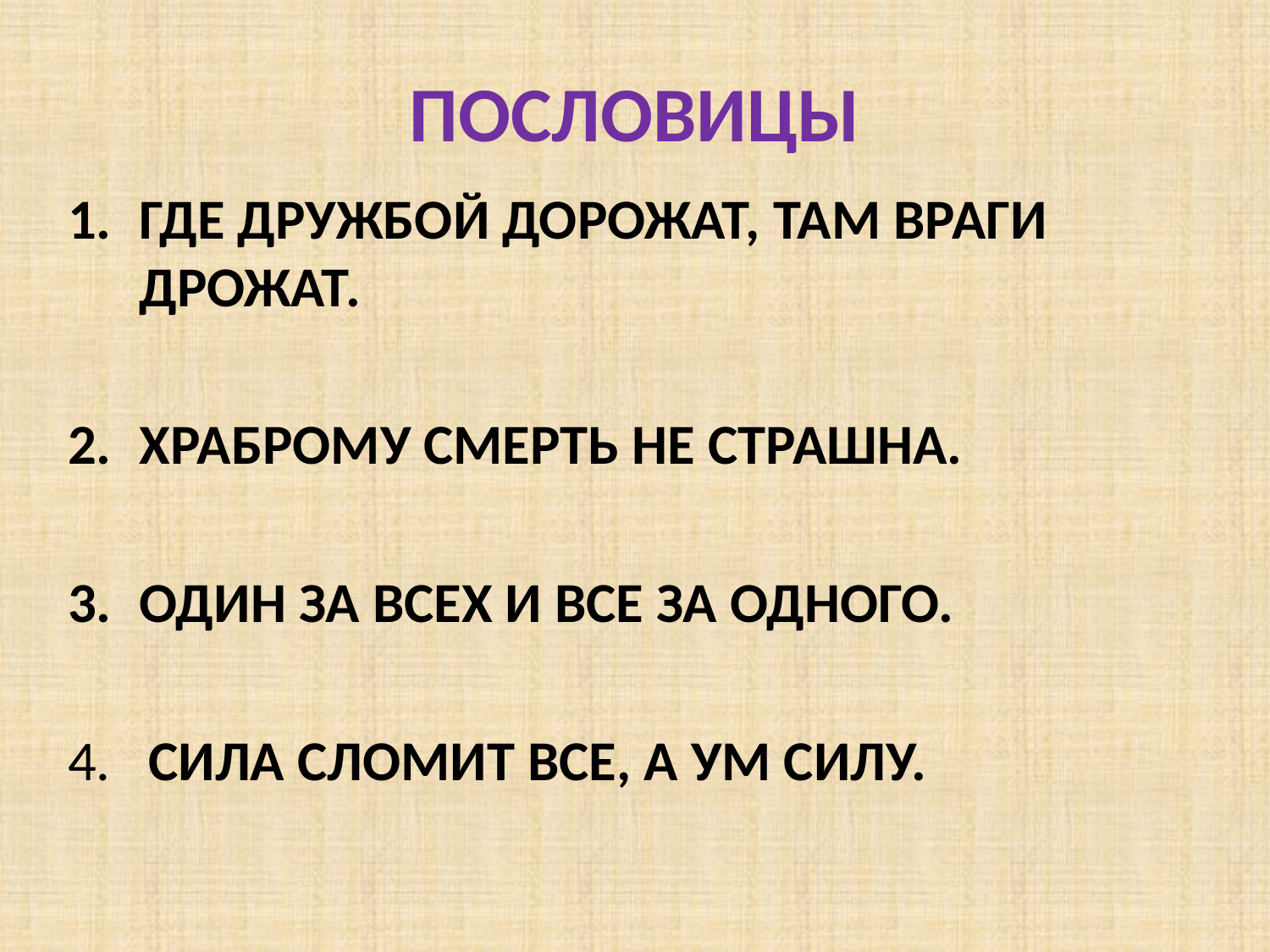

# ПОСЛОВИЦЫ
ГДЕ ДРУЖБОЙ ДОРОЖАТ, ТАМ ВРАГИ ДРОЖАТ.

ХРАБРОМУ СМЕРТЬ НЕ СТРАШНА.

ОДИН ЗА ВСЕХ И ВСЕ ЗА ОДНОГО.

4.   СИЛА СЛОМИТ ВСЕ, А УМ СИЛУ.